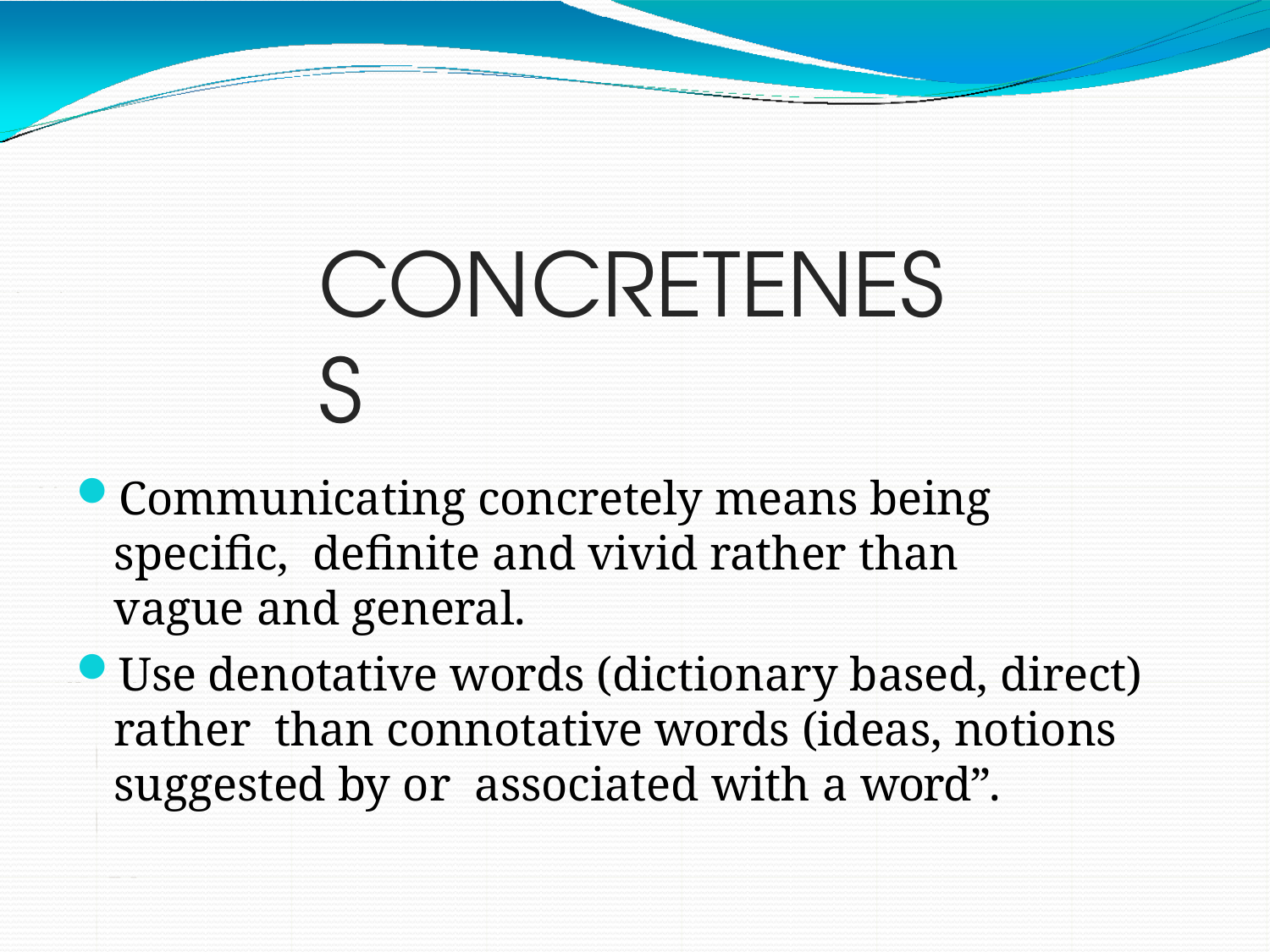

# CONCRETENESS
Communicating concretely means being specific,  definite and vivid rather than vague and general.
Use denotative words (dictionary based, direct) rather  than connotative words (ideas, notions suggested by or  associated with a word”.